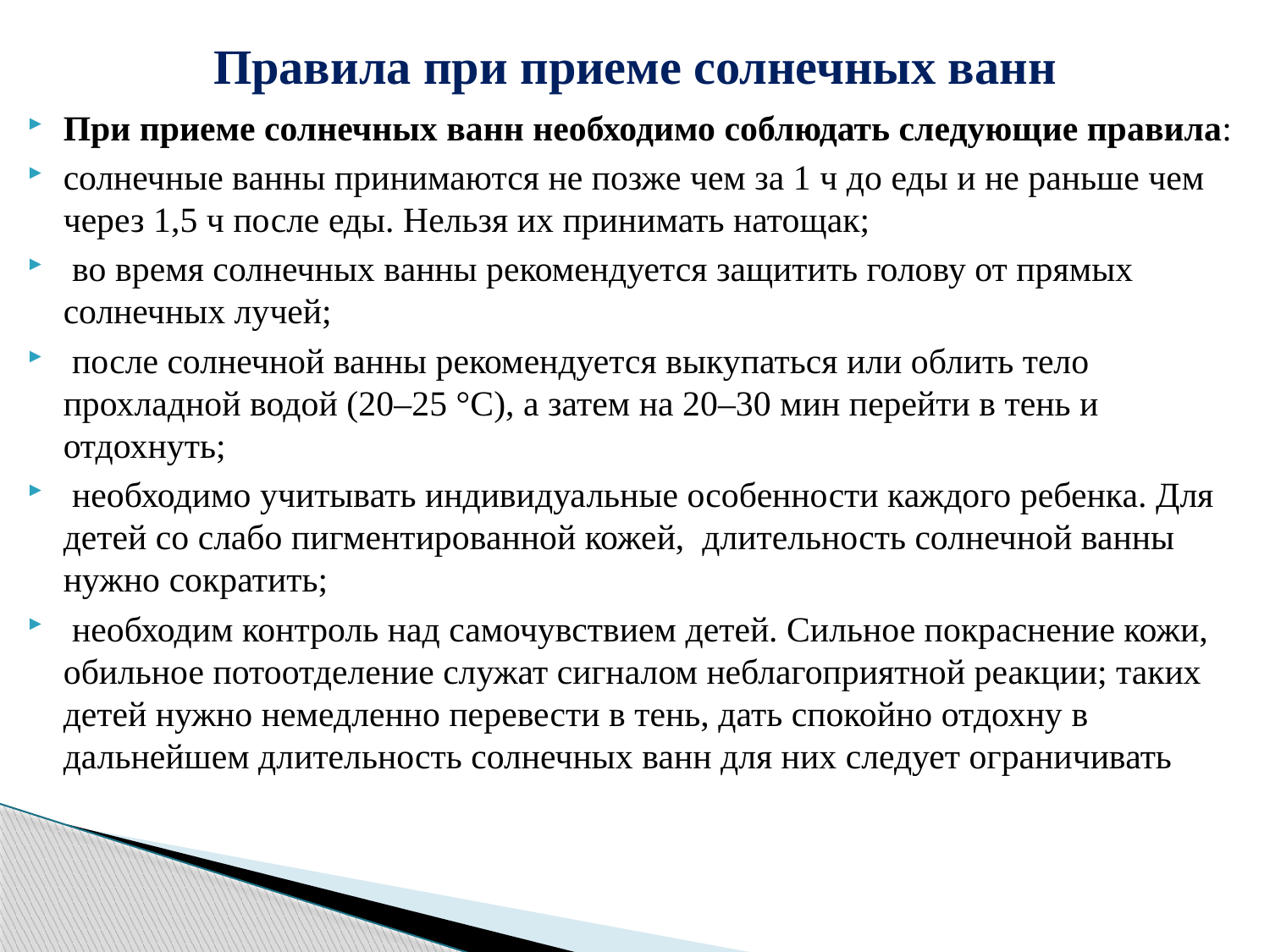

# Правила при приеме солнечных ванн
При приеме солнечных ванн необходимо соблюдать следующие правила:
солнечные ванны принимаются не позже чем за 1 ч до еды и не раньше чем через 1,5 ч после еды. Нельзя их принимать натощак;
 во время солнечных ванны рекомендуется защитить голову от прямых солнечных лучей;
 после солнечной ванны рекомендуется выкупаться или облить тело прохладной водой (20–25 °С), а затем на 20–30 мин перейти в тень и отдохнуть;
 необходимо учитывать индивидуальные особенности каждого ребенка. Для детей со слабо пигментированной кожей,  длительность солнечной ванны нужно сократить;
 необходим контроль над самочувствием детей. Сильное покраснение кожи, обильное потоотделение служат сигналом неблагоприятной реакции; таких детей нужно немедленно перевести в тень, дать спокойно отдохну в дальнейшем длительность солнечных ванн для них следует ограничивать